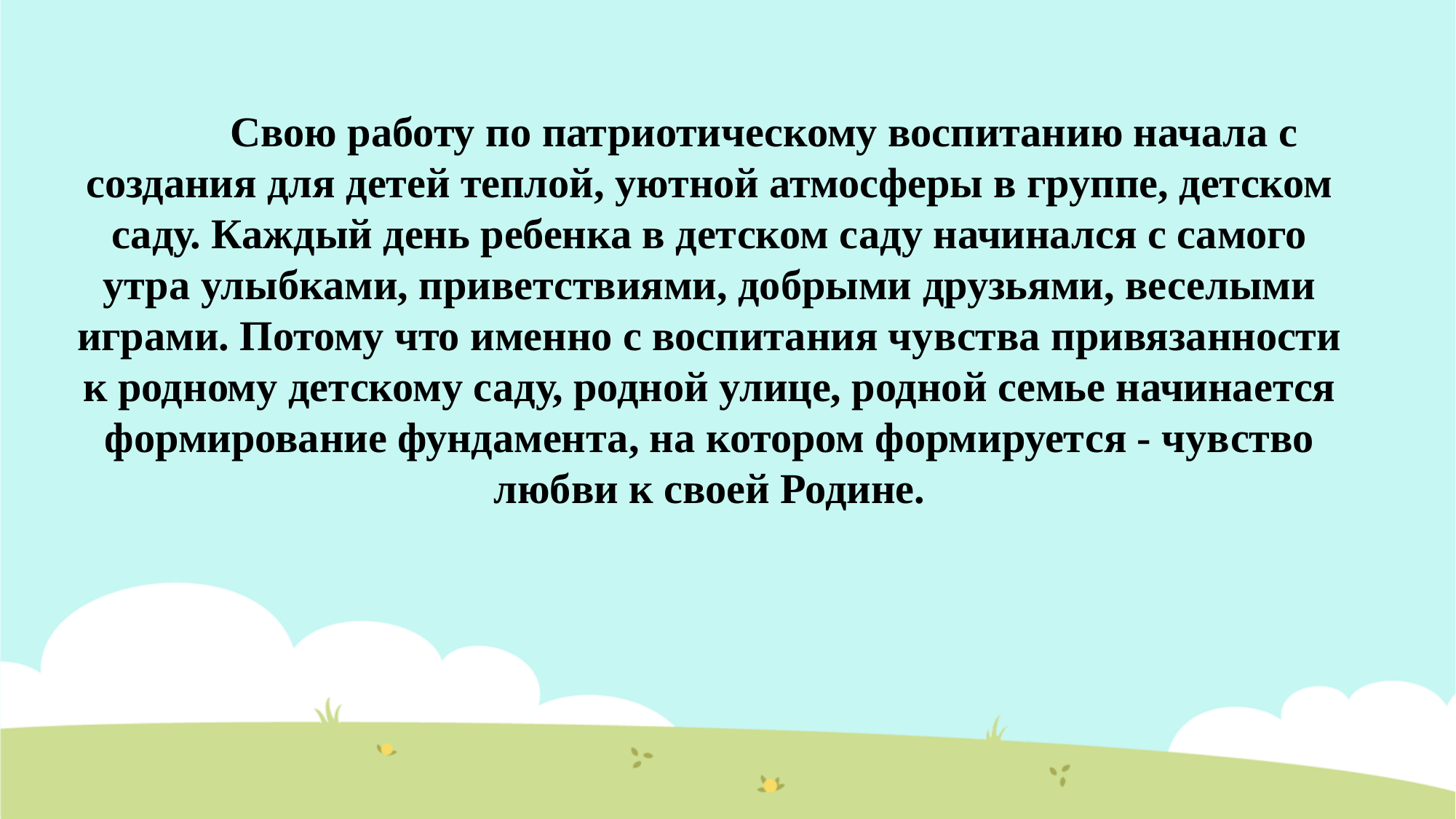

Свою работу по патриотическому воспитанию начала с создания для детей теплой, уютной атмосферы в группе, детском саду. Каждый день ребенка в детском саду начинался с самого утра улыбками, приветствиями, добрыми друзьями, веселыми играми. Потому что именно с воспитания чувства привязанности к родному детскому саду, родной улице, родной семье начинается формирование фундамента, на котором формируется - чувство любви к своей Родине.